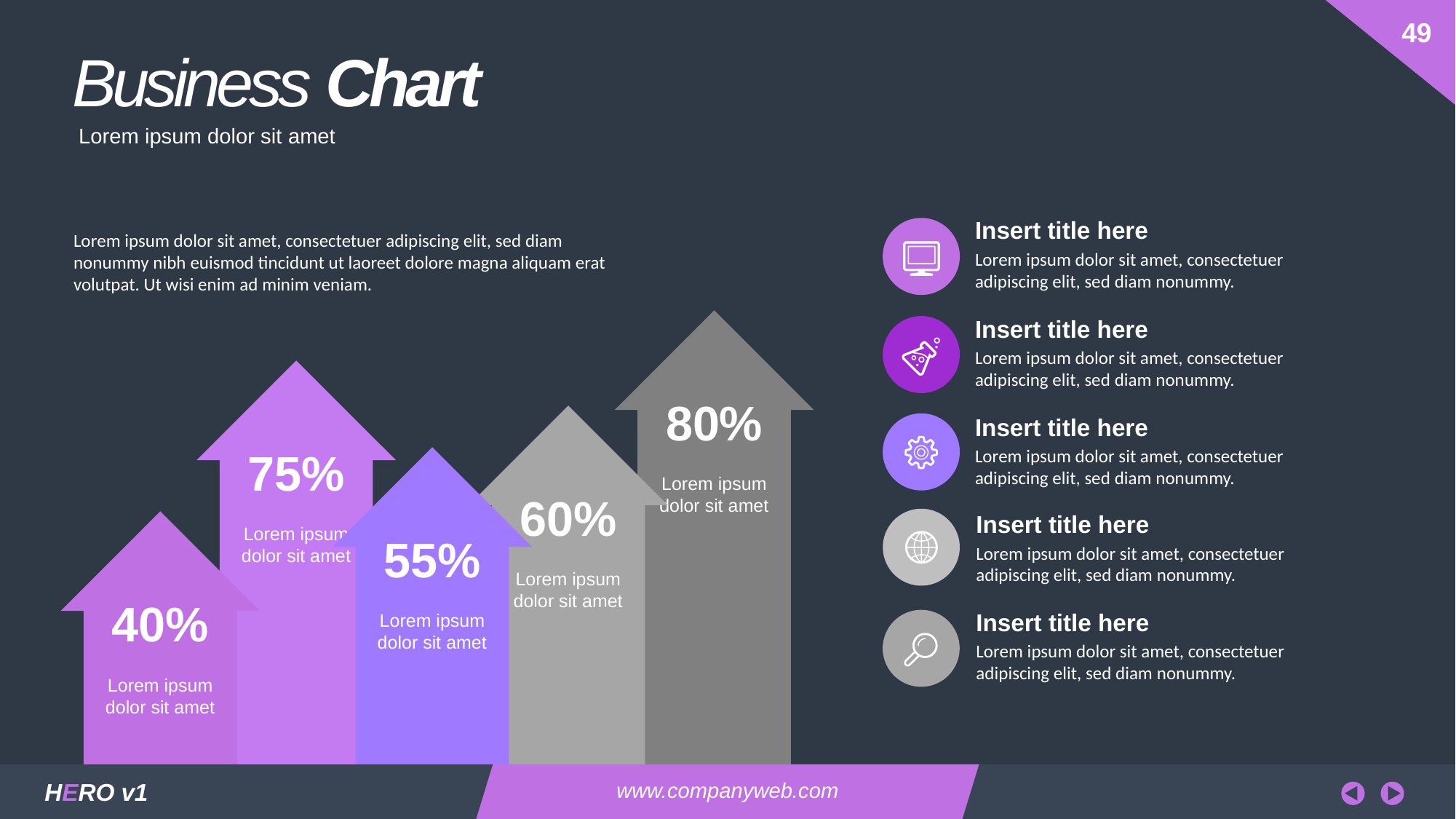

Business Chart
Lorem ipsum dolor sit amet
Insert title here

Lorem ipsum dolor sit amet, consectetuer adipiscing elit, sed diam nonummy nibh euismod tincidunt ut laoreet dolore magna aliquam erat volutpat. Ut wisi enim ad minim veniam.
Lorem ipsum dolor sit amet, consectetuer adipiscing elit, sed diam nonummy.
Insert title here
80%

Lorem ipsum dolor sit amet

Lorem ipsum dolor sit amet, consectetuer adipiscing elit, sed diam nonummy.
75%

Lorem ipsum dolor sit amet
60%

Lorem ipsum dolor sit amet
Insert title here

Lorem ipsum dolor sit amet, consectetuer adipiscing elit, sed diam nonummy.
55%

Lorem ipsum dolor sit amet
Insert title here

40%

Lorem ipsum dolor sit amet
Lorem ipsum dolor sit amet, consectetuer adipiscing elit, sed diam nonummy.
Insert title here

Lorem ipsum dolor sit amet, consectetuer adipiscing elit, sed diam nonummy.